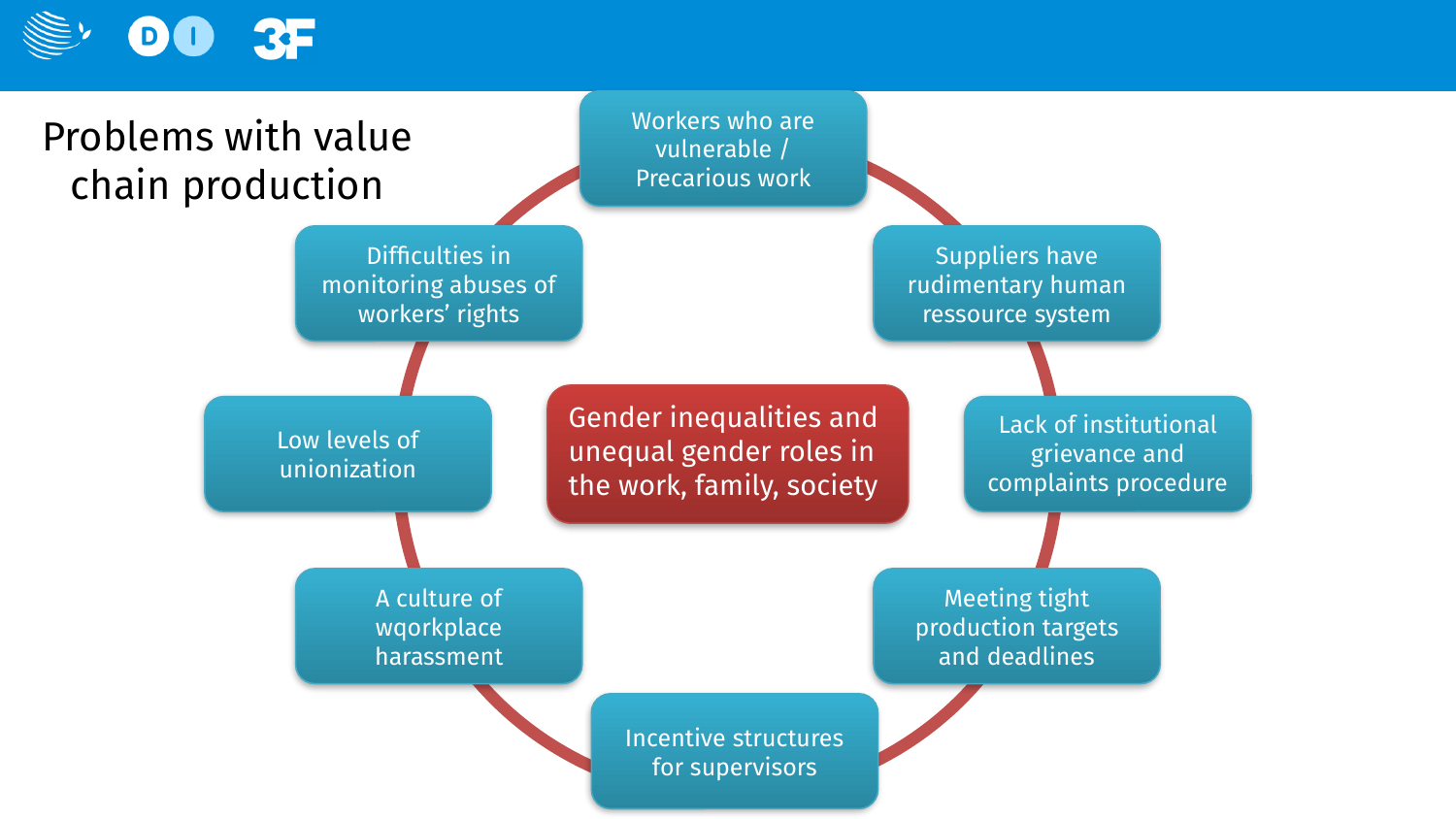

# Problems with value chain production
Workers who are vulnerable / Precarious work

Difficulties in monitoring abuses of workers’ rights

Suppliers have rudimentary human ressource system

Gender inequalities and unequal gender roles in the work, family, society

Low levels of unionization

Lack of institutional grievance and complaints procedure

A culture of wqorkplace harassment

Meeting tight production targets and deadlines

Incentive structures for supervisors